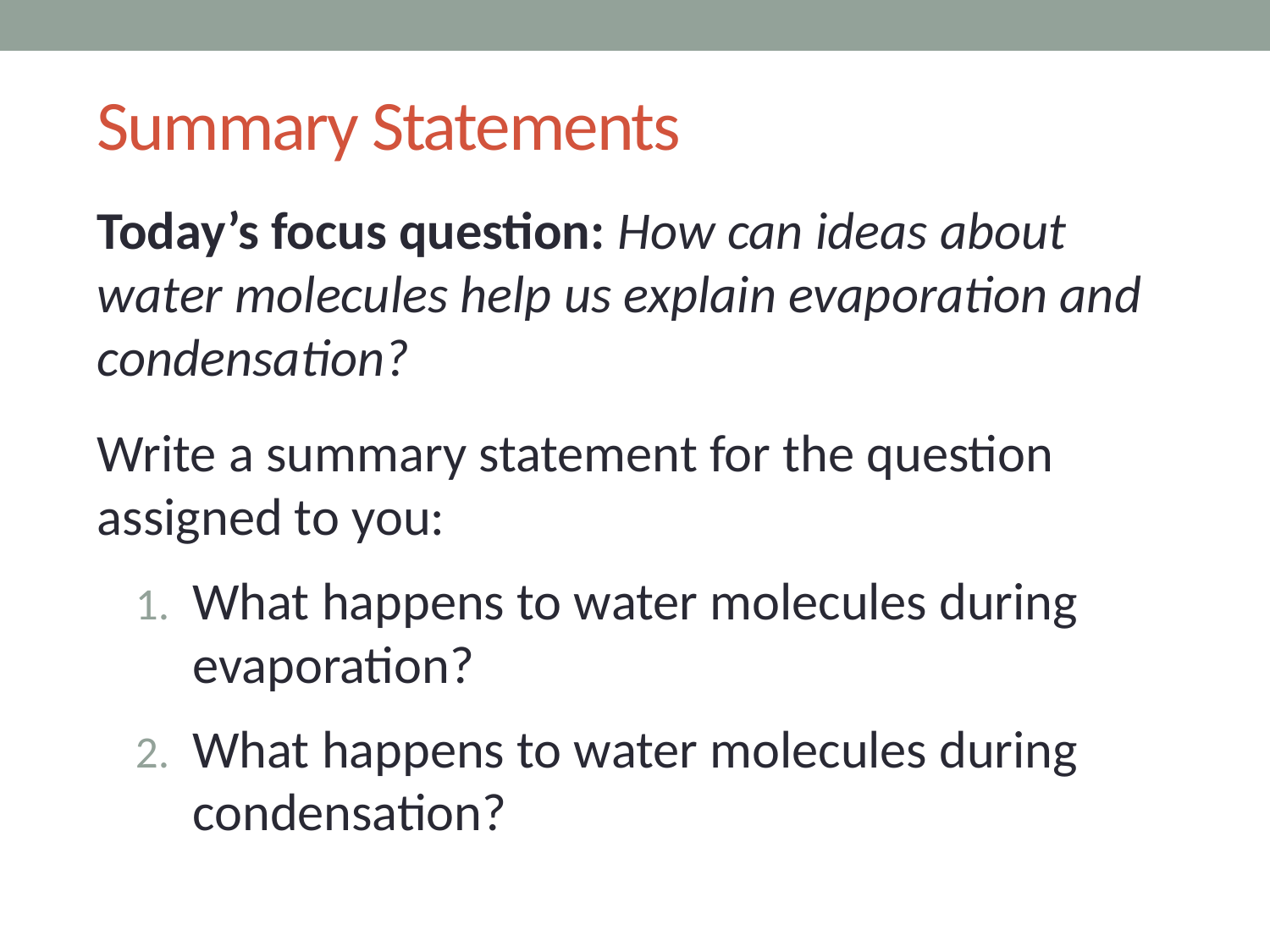

# Summary Statements
Today’s focus question: How can ideas about water molecules help us explain evaporation and condensation?
Write a summary statement for the question assigned to you:
What happens to water molecules during evaporation?
What happens to water molecules during condensation?